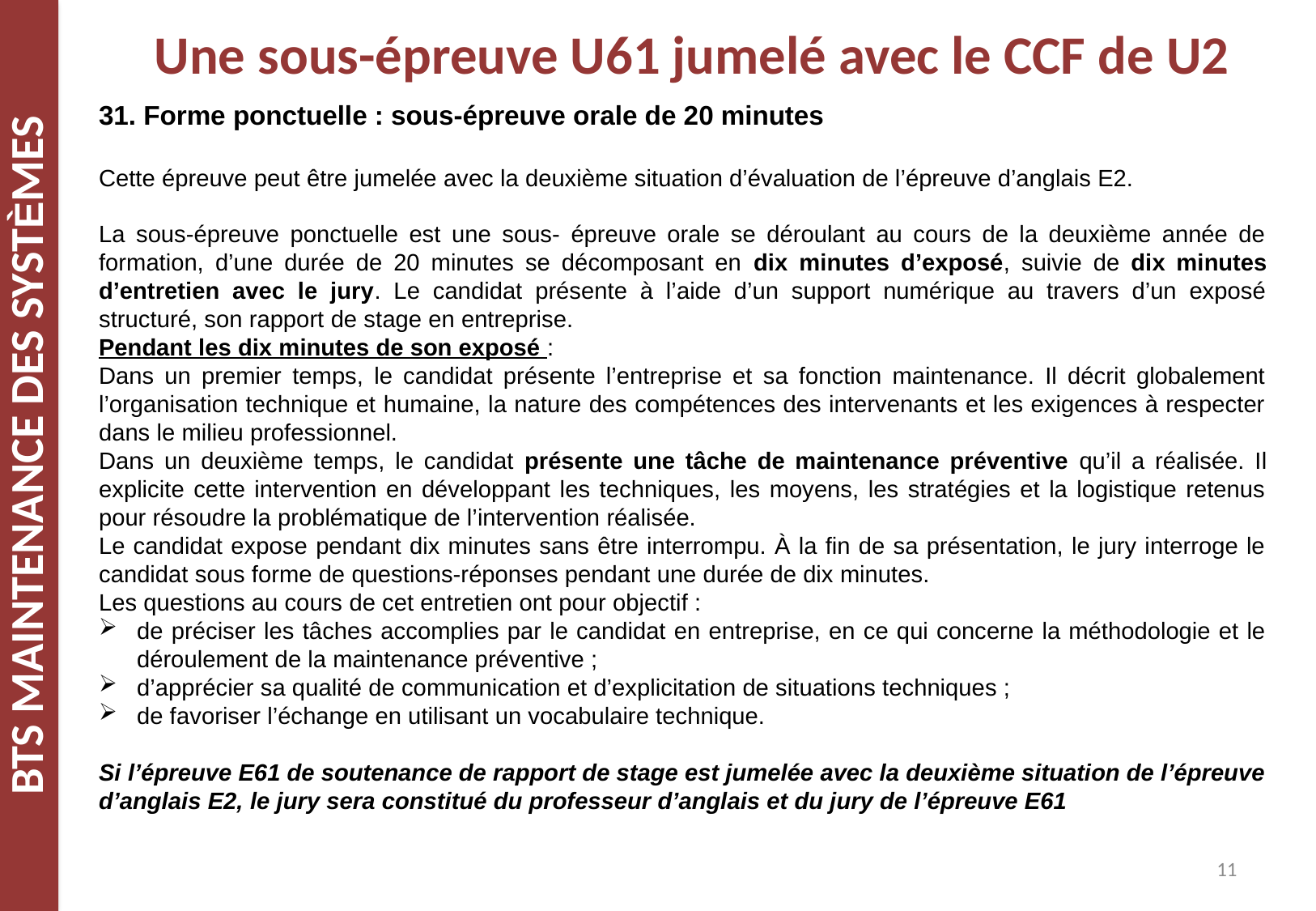

Une sous-épreuve U61 jumelé avec le CCF de U2
31. Forme ponctuelle : sous-épreuve orale de 20 minutes

Cette épreuve peut être jumelée avec la deuxième situation d’évaluation de l’épreuve d’anglais E2.

La sous-épreuve ponctuelle est une sous- épreuve orale se déroulant au cours de la deuxième année de formation, d’une durée de 20 minutes se décomposant en dix minutes d’exposé, suivie de dix minutes d’entretien avec le jury. Le candidat présente à l’aide d’un support numérique au travers d’un exposé structuré, son rapport de stage en entreprise.
Pendant les dix minutes de son exposé :
Dans un premier temps, le candidat présente l’entreprise et sa fonction maintenance. Il décrit globalement l’organisation technique et humaine, la nature des compétences des intervenants et les exigences à respecter dans le milieu professionnel.
Dans un deuxième temps, le candidat présente une tâche de maintenance préventive qu’il a réalisée. Il explicite cette intervention en développant les techniques, les moyens, les stratégies et la logistique retenus pour résoudre la problématique de l’intervention réalisée.
Le candidat expose pendant dix minutes sans être interrompu. À la fin de sa présentation, le jury interroge le candidat sous forme de questions-réponses pendant une durée de dix minutes.
Les questions au cours de cet entretien ont pour objectif :
de préciser les tâches accomplies par le candidat en entreprise, en ce qui concerne la méthodologie et le déroulement de la maintenance préventive ;
d’apprécier sa qualité de communication et d’explicitation de situations techniques ;
de favoriser l’échange en utilisant un vocabulaire technique.

Si l’épreuve E61 de soutenance de rapport de stage est jumelée avec la deuxième situation de l’épreuve d’anglais E2, le jury sera constitué du professeur d’anglais et du jury de l’épreuve E61

11